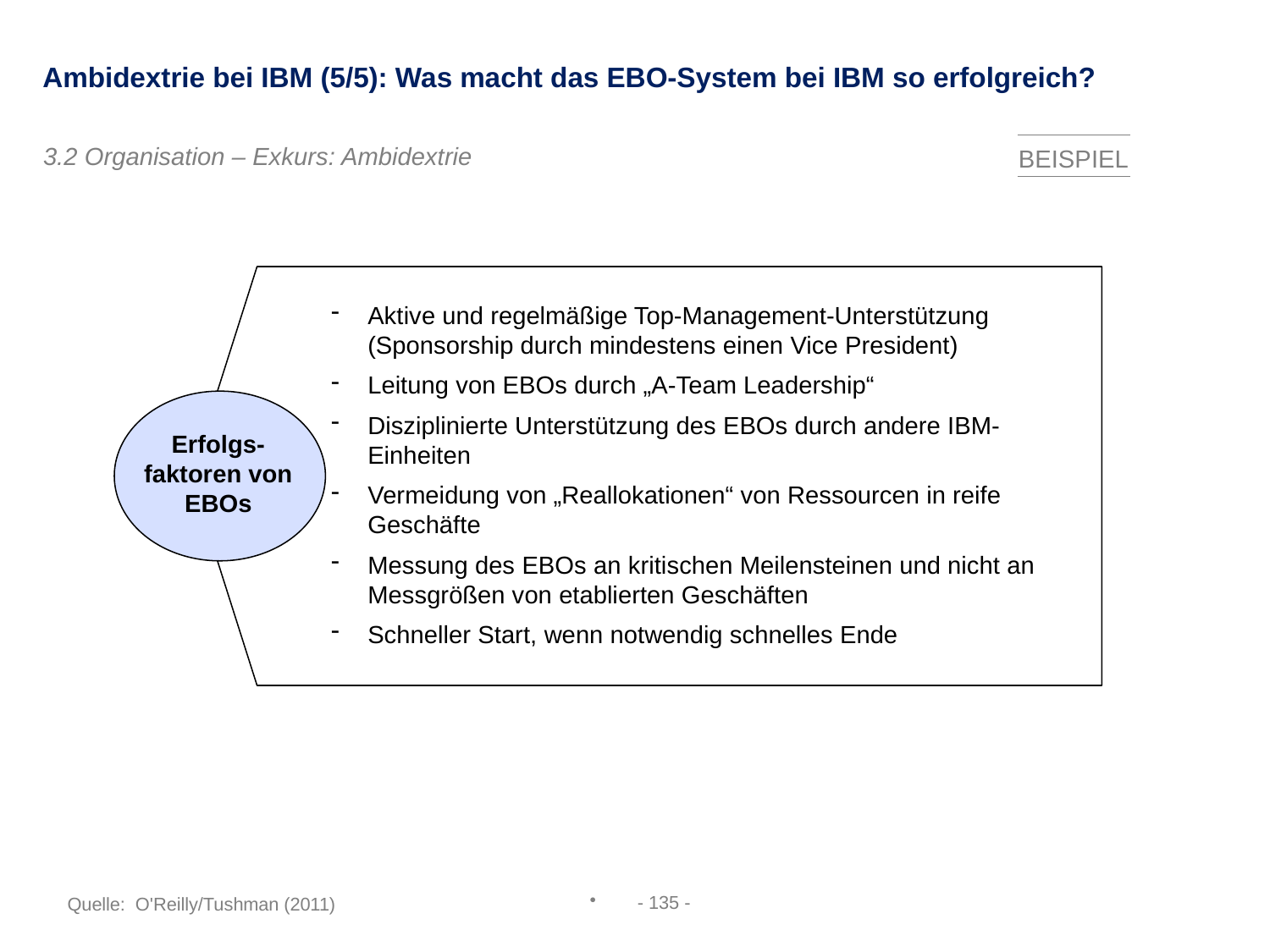

Ambidextrie bei IBM (5/5): Was macht das EBO-System bei IBM so erfolgreich?
3.2 Organisation – Exkurs: Ambidextrie
BEISPIEL

Aktive und regelmäßige Top-Management-Unterstützung  (Sponsorship durch mindestens einen Vice President)
Leitung von EBOs durch „A-Team Leadership“
Disziplinierte Unterstützung des EBOs durch andere IBM-Einheiten
Vermeidung von „Reallokationen“ von Ressourcen in reife Geschäfte
Messung des EBOs an kritischen Meilensteinen und nicht an Messgrößen von etablierten Geschäften
Schneller Start, wenn notwendig schnelles Ende

Erfolgs-faktoren von EBOs
- 135 -
Quelle:  O'Reilly/Tushman (2011)